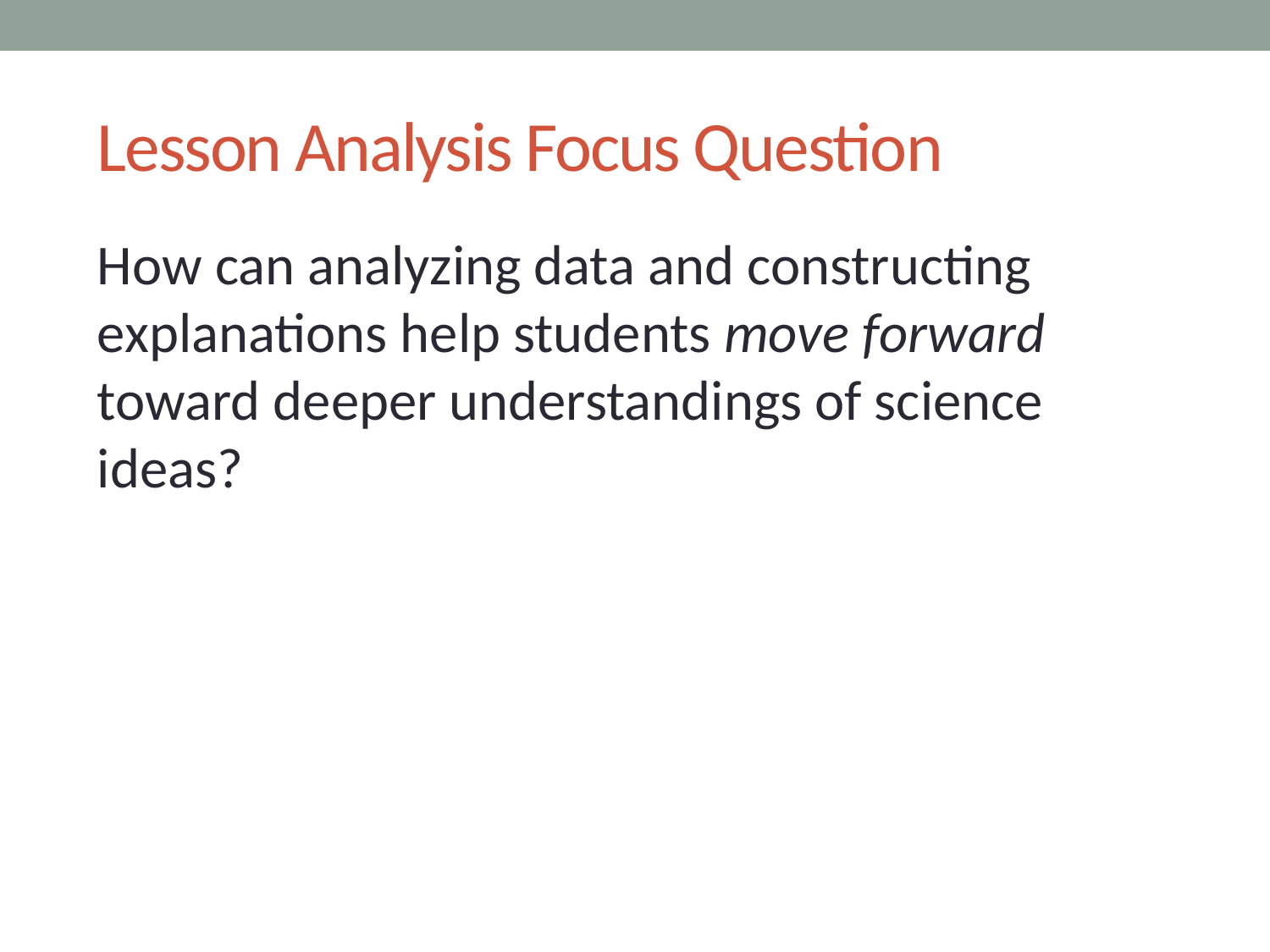

# Lesson Analysis Focus Question
How can analyzing data and constructing explanations help students move forward toward deeper understandings of science ideas?